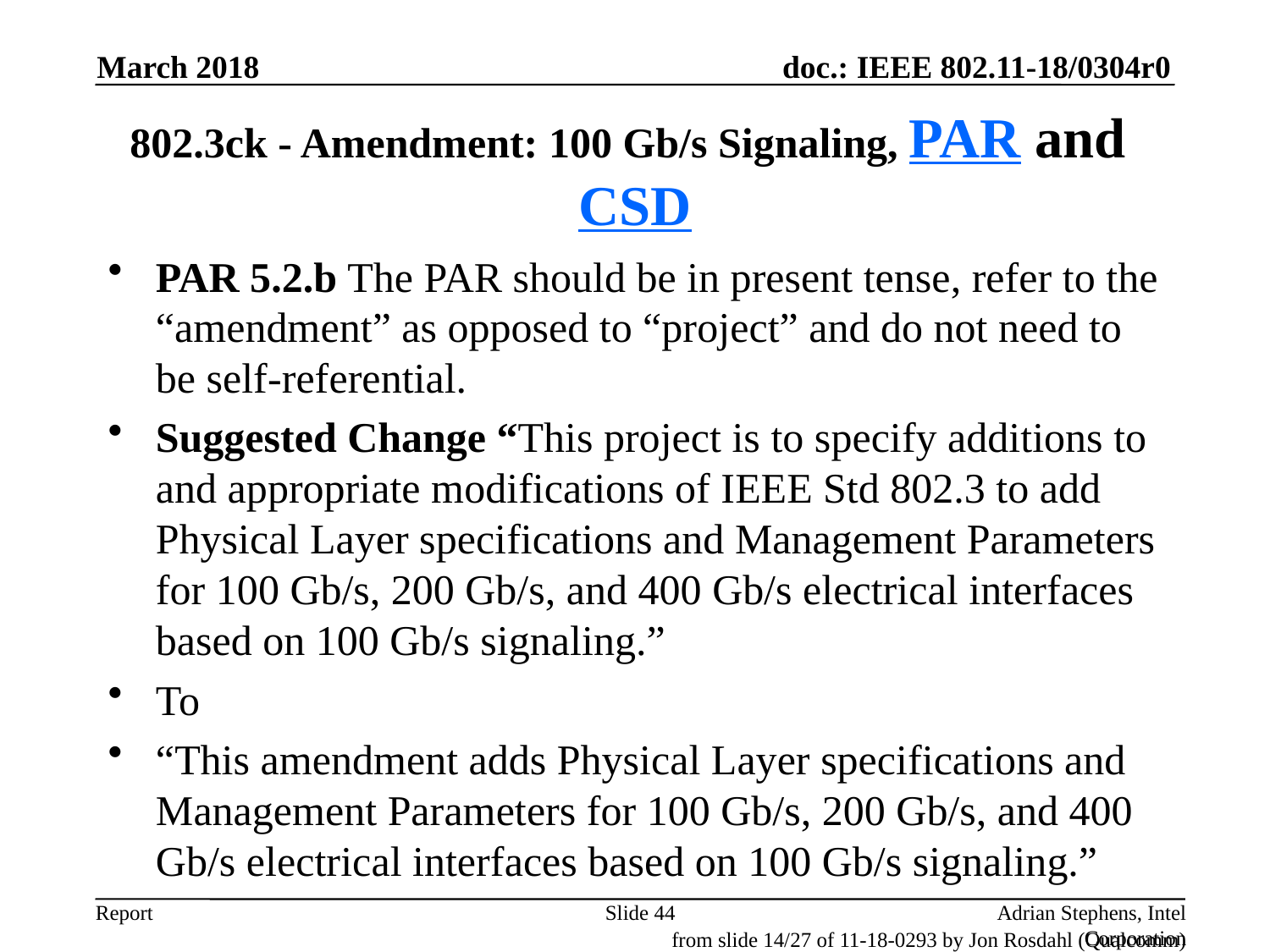

March 2018
# 802.3ck - Amendment: 100 Gb/s Signaling, PAR and CSD
PAR 5.2.b The PAR should be in present tense, refer to the “amendment” as opposed to “project” and do not need to be self-referential.
Suggested Change “This project is to specify additions to and appropriate modifications of IEEE Std 802.3 to add Physical Layer specifications and Management Parameters for 100 Gb/s, 200 Gb/s, and 400 Gb/s electrical interfaces based on 100 Gb/s signaling.”
To
“This amendment adds Physical Layer specifications and Management Parameters for 100 Gb/s, 200 Gb/s, and 400 Gb/s electrical interfaces based on 100 Gb/s signaling.”
Slide 44
Adrian Stephens, Intel Corporation
from slide 14/27 of 11-18-0293 by Jon Rosdahl (Qualcomm)